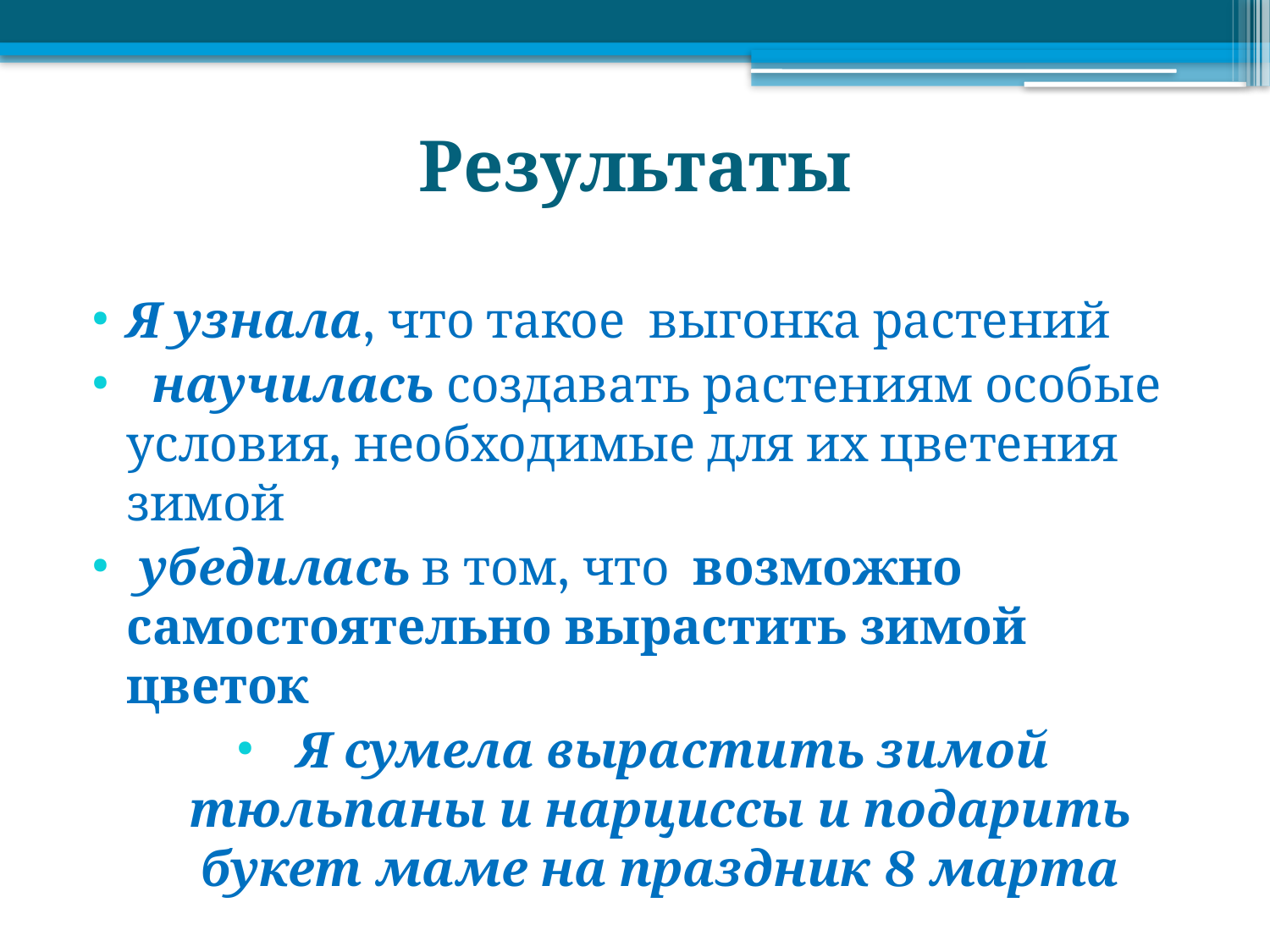

# Результаты

Я узнала, что такое  выгонка растений
  научилась создавать растениям особые условия, необходимые для их цветения зимой
 убедилась в том, что  возможно самостоятельно вырастить зимой цветок
  Я сумела вырастить зимой тюльпаны и нарциссы и подарить букет маме на праздник 8 марта